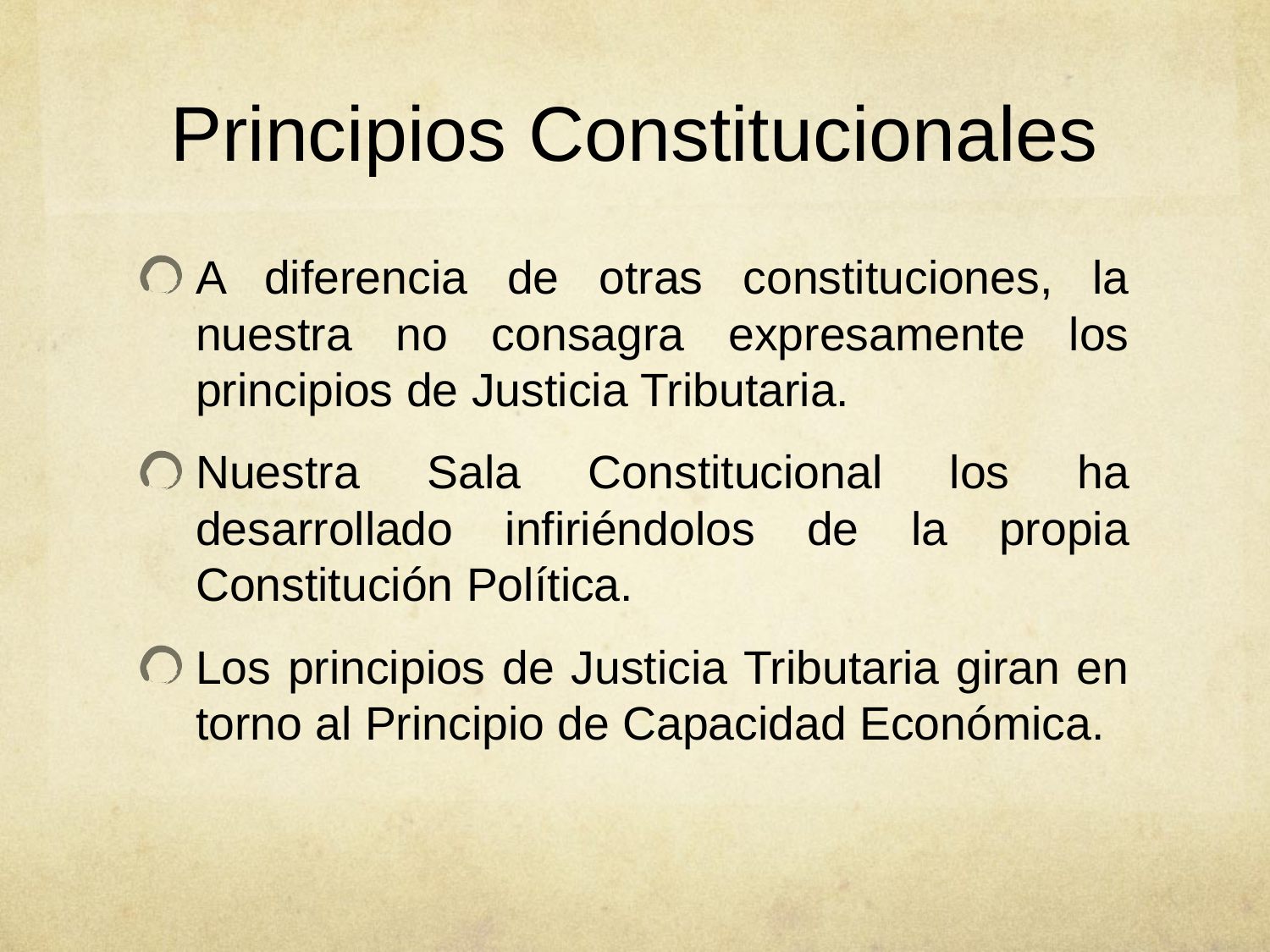

# Principios Constitucionales
A diferencia de otras constituciones, la nuestra no consagra expresamente los principios de Justicia Tributaria.
Nuestra Sala Constitucional los ha desarrollado infiriéndolos de la propia Constitución Política.
Los principios de Justicia Tributaria giran en torno al Principio de Capacidad Económica.